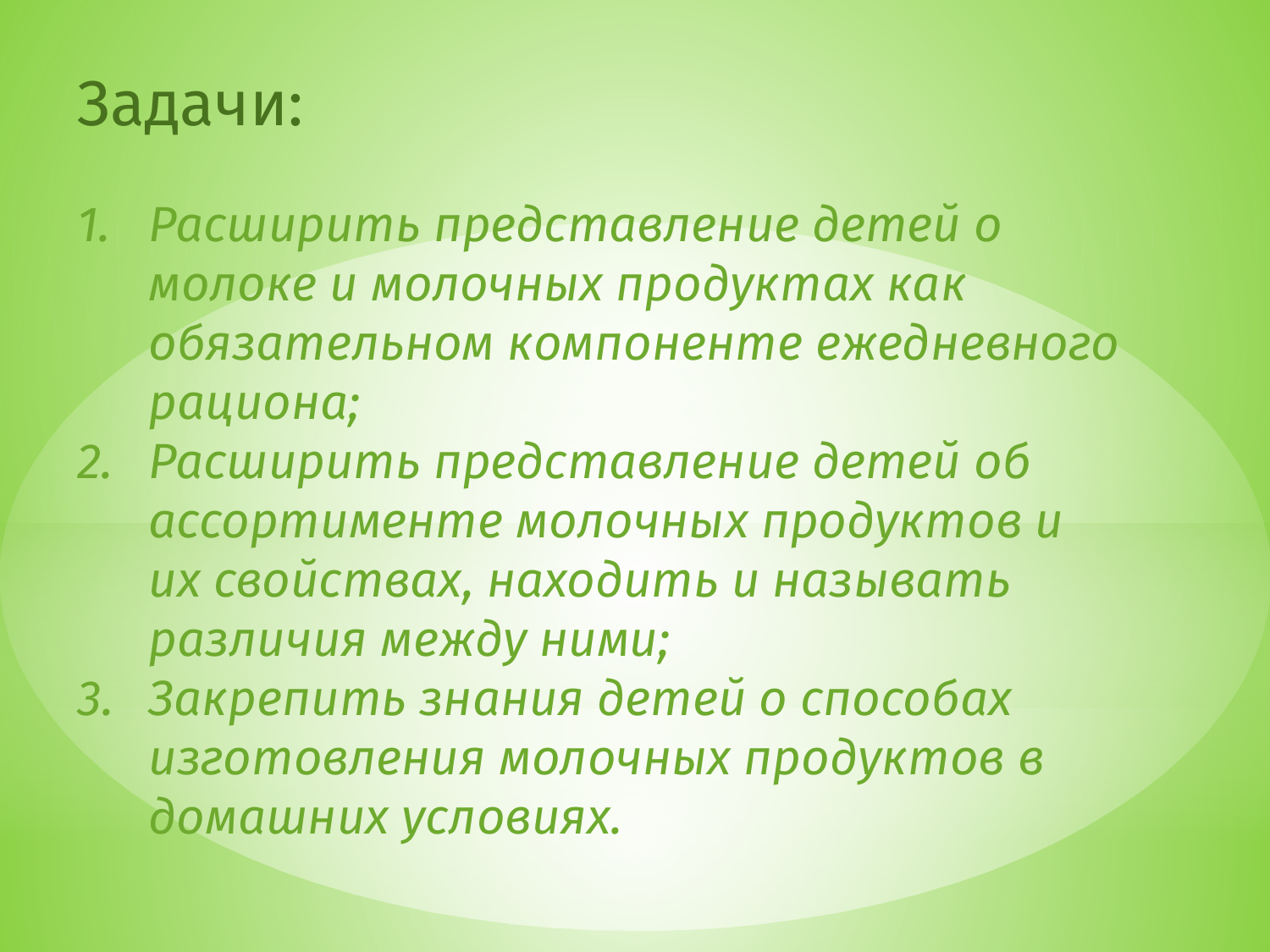

Задачи:
Расширить представление детей о молоке и молочных продуктах как обязательном компоненте ежедневного рациона;
Расширить представление детей об ассортименте молочных продуктов и их свойствах, находить и называть различия между ними;
Закрепить знания детей о способах изготовления молочных продуктов в домашних условиях.